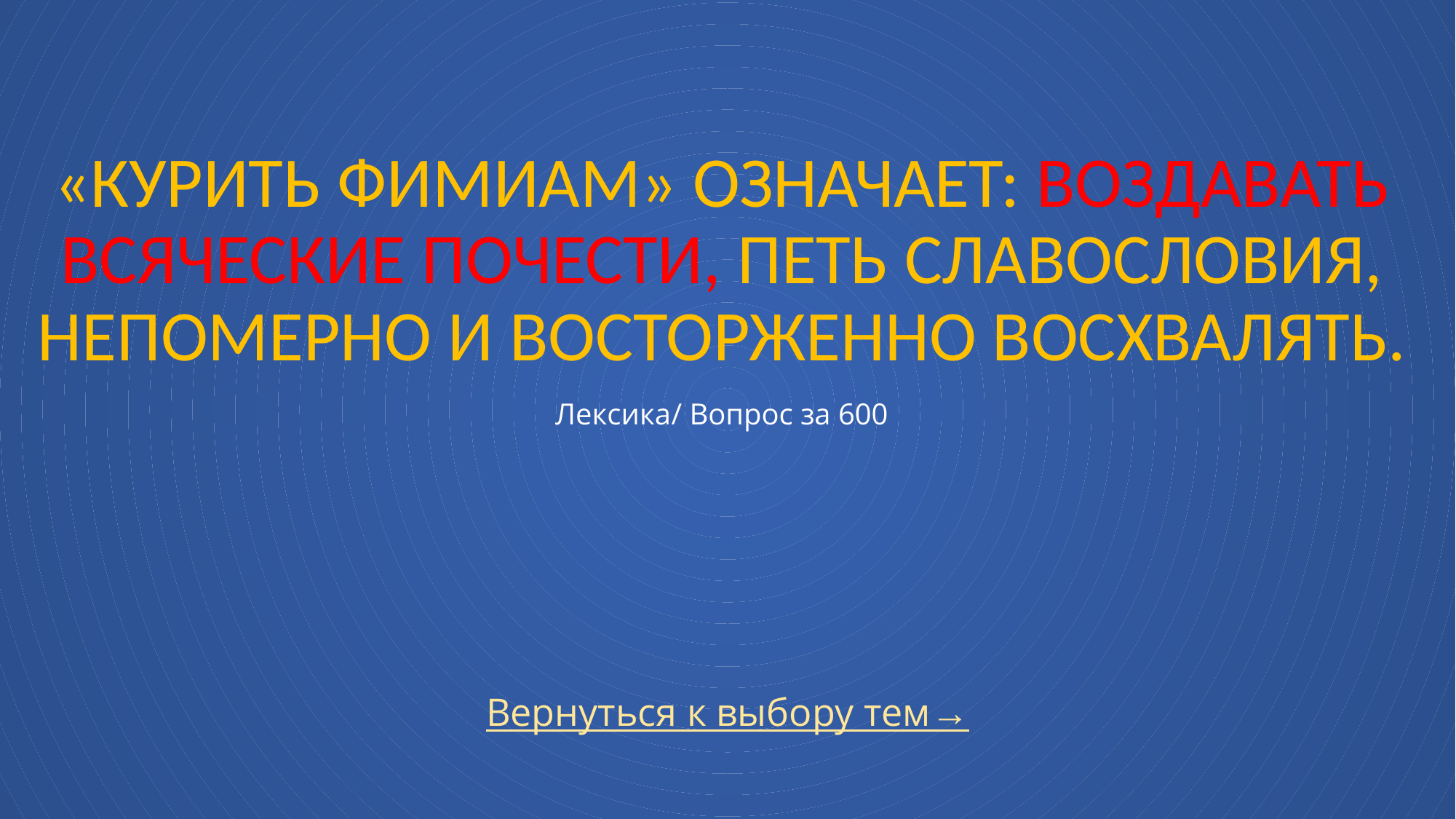

# «Курить фимиам» означает: воздавать всяческие почести, петь славословия, непомерно и восторженно восхвалять. Лексика/ Вопрос за 600
Вернуться к выбору тем→